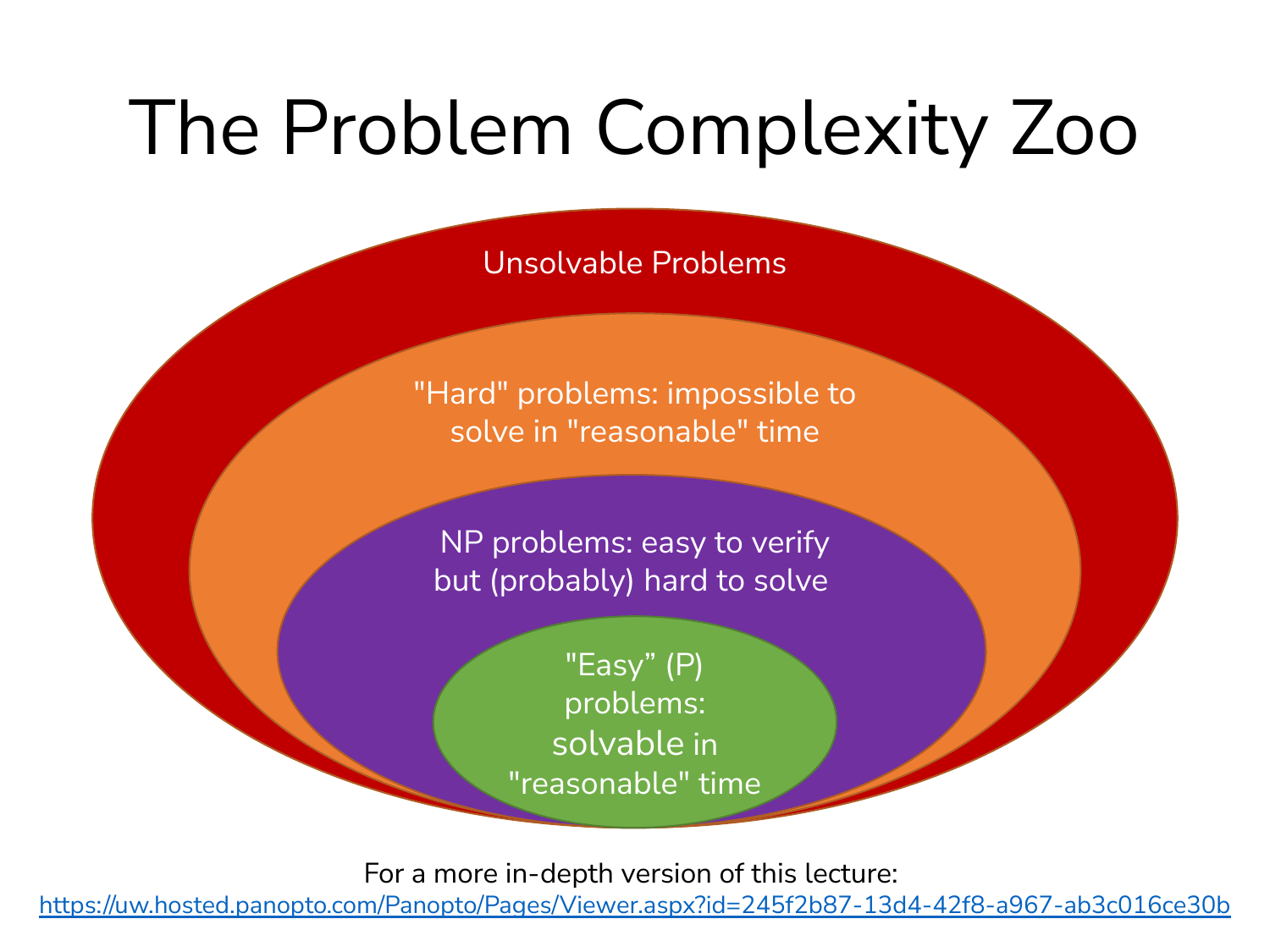

# The Problem Complexity Zoo

Unsolvable Problems

"Hard" problems: impossible to solve in "reasonable" time

NP problems: easy to verify but (probably) hard to solve
"Easy” (P) problems: solvable in "reasonable" time
For a more in-depth version of this lecture: https://uw.hosted.panopto.com/Panopto/Pages/Viewer.aspx?id=245f2b87-13d4-42f8-a967-ab3c016ce30b